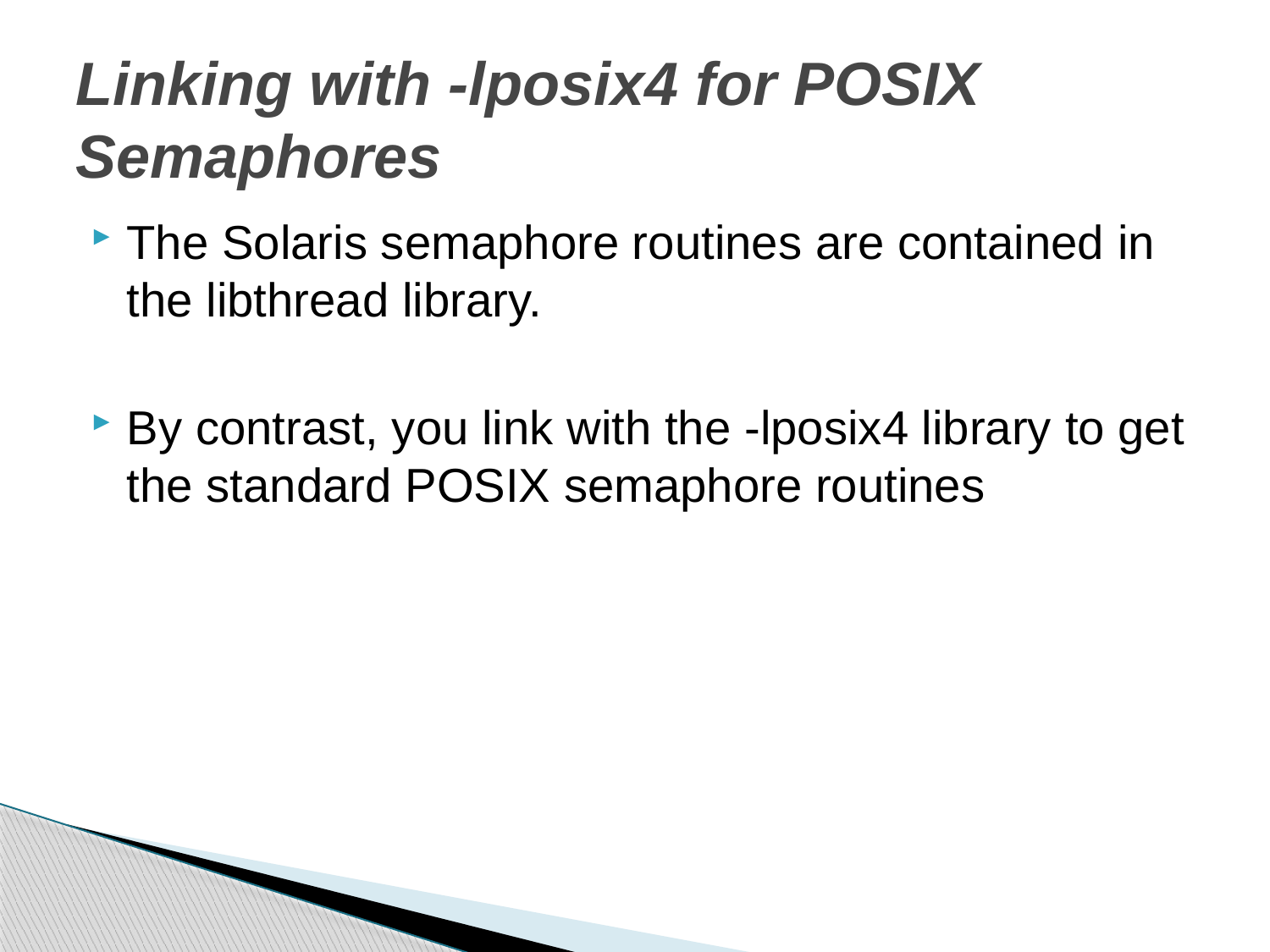

# Linking with -lposix4 for POSIX Semaphores
The Solaris semaphore routines are contained in the libthread library.

By contrast, you link with the -lposix4 library to get the standard POSIX semaphore routines